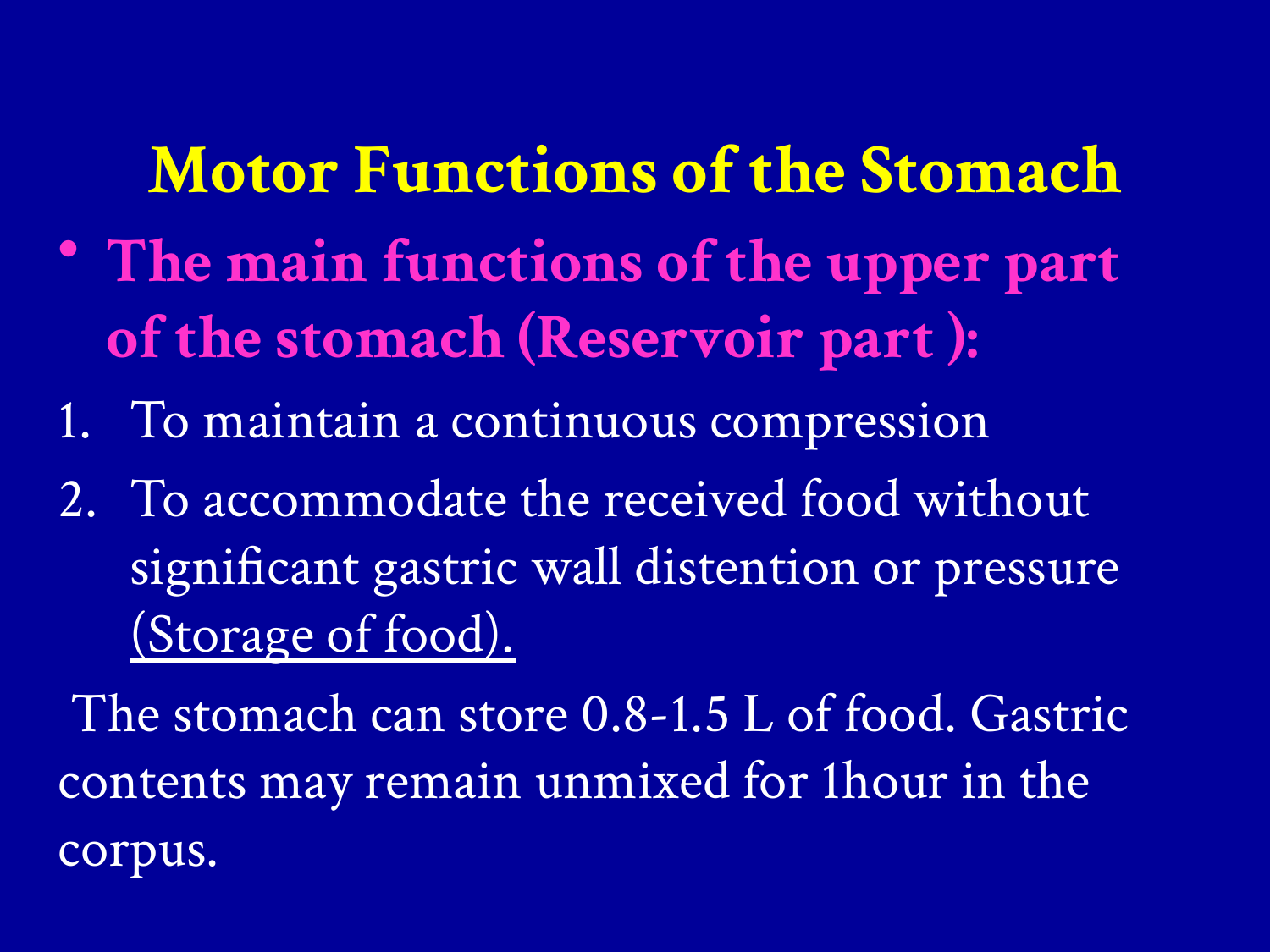

# Motor Functions of the Stomach
The main functions of the upper part of the stomach (Reservoir part ):
To maintain a continuous compression
To accommodate the received food without significant gastric wall distention or pressure (Storage of food).
 The stomach can store 0.8-1.5 L of food. Gastric contents may remain unmixed for 1hour in the corpus.